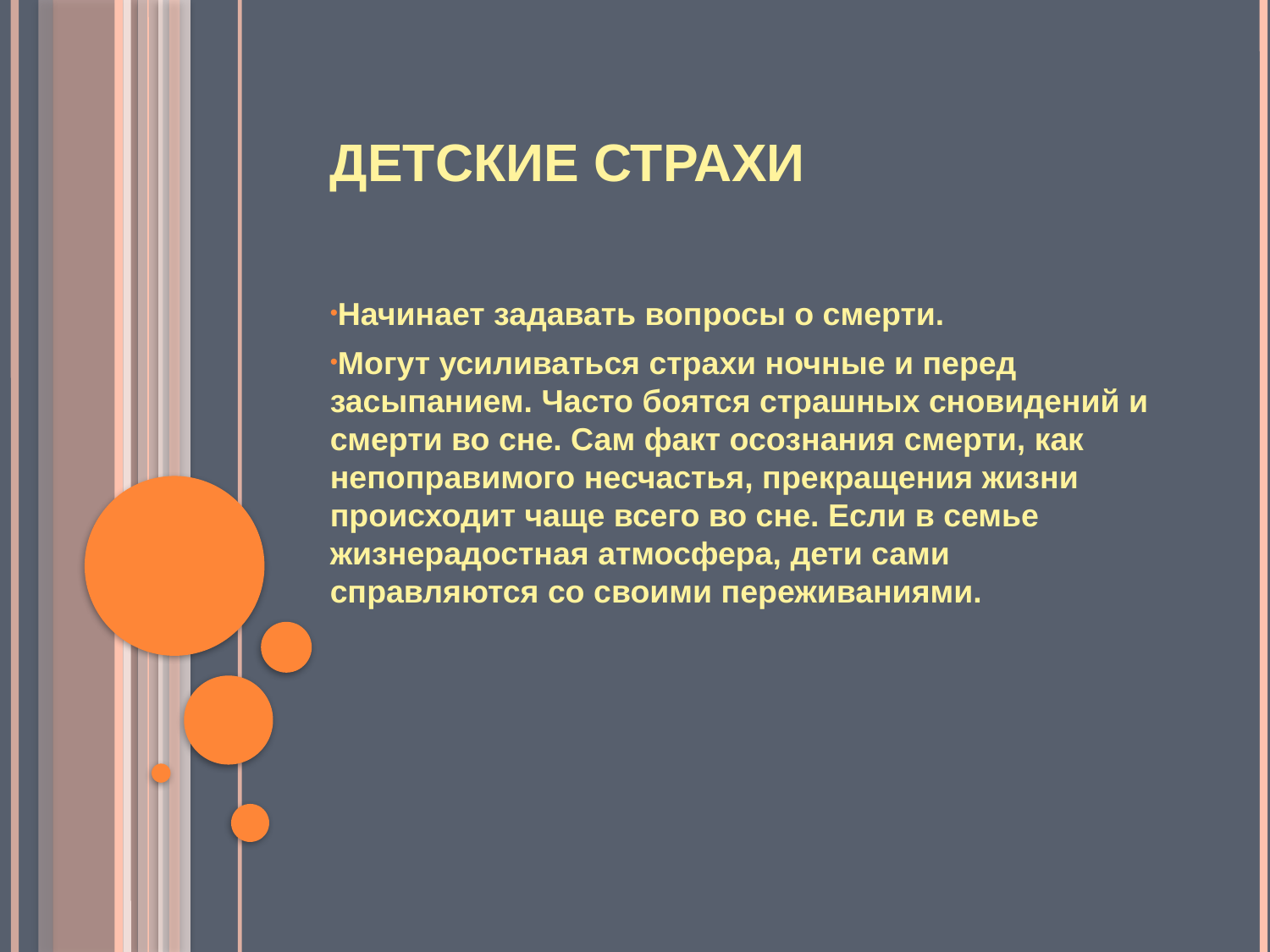

# Детские страхи
Начинает задавать вопросы о смерти.
Могут усиливаться страхи ночные и перед засыпанием. Часто боятся страшных сновидений и смерти во сне. Сам факт осознания смерти, как непоправимого несчастья, прекращения жизни происходит чаще всего во сне. Если в семье жизнерадостная атмосфера, дети сами справляются со своими переживаниями.